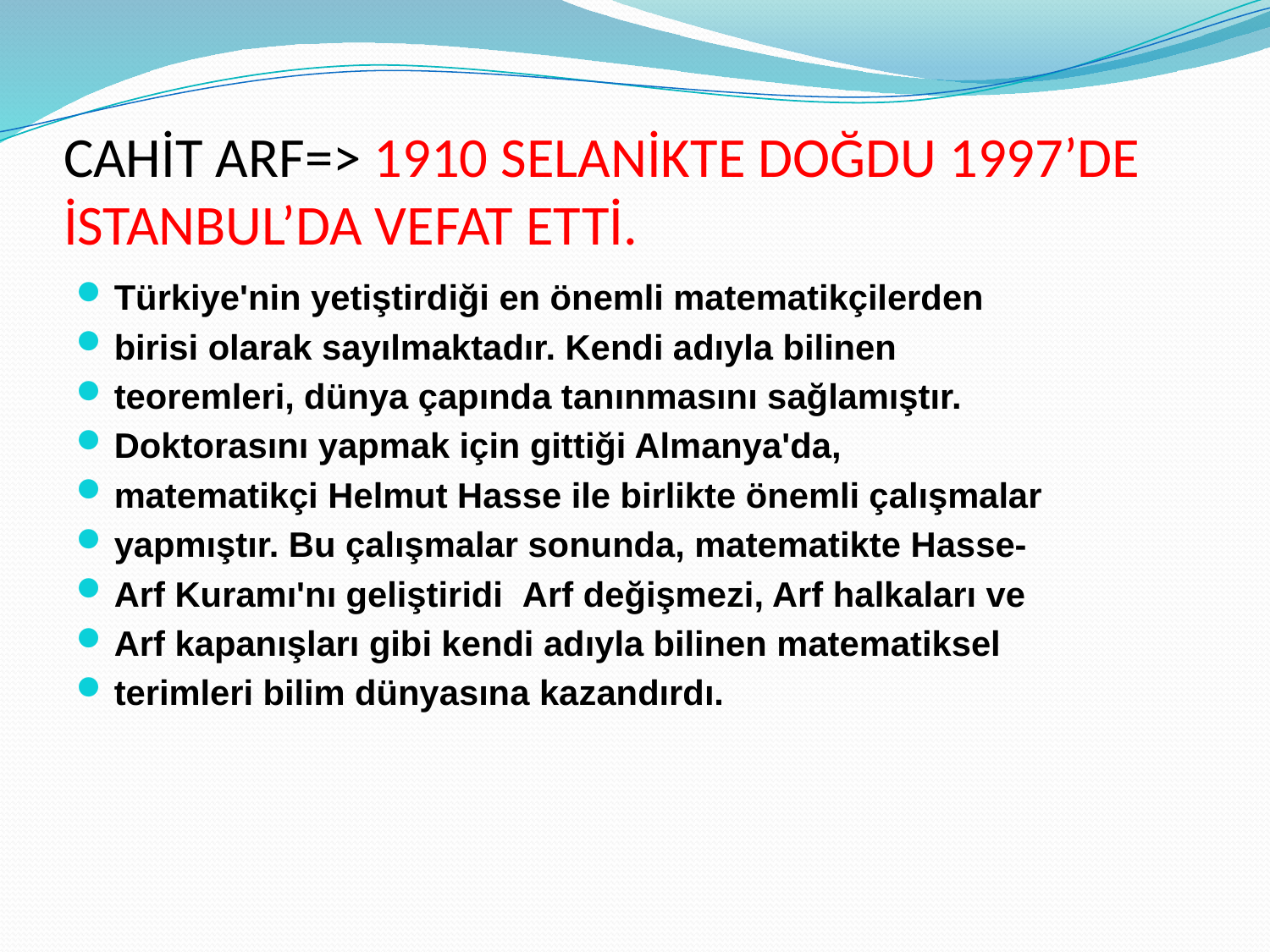

# CAHİT ARF=> 1910 SELANİKTE DOĞDU 1997’DE İSTANBUL’DA VEFAT ETTİ.
Türkiye'nin yetiştirdiği en önemli matematikçilerden
birisi olarak sayılmaktadır. Kendi adıyla bilinen
teoremleri, dünya çapında tanınmasını sağlamıştır.
Doktorasını yapmak için gittiği Almanya'da,
matematikçi Helmut Hasse ile birlikte önemli çalışmalar
yapmıştır. Bu çalışmalar sonunda, matematikte Hasse-
Arf Kuramı'nı geliştiridi  Arf değişmezi, Arf halkaları ve
Arf kapanışları gibi kendi adıyla bilinen matematiksel
terimleri bilim dünyasına kazandırdı.